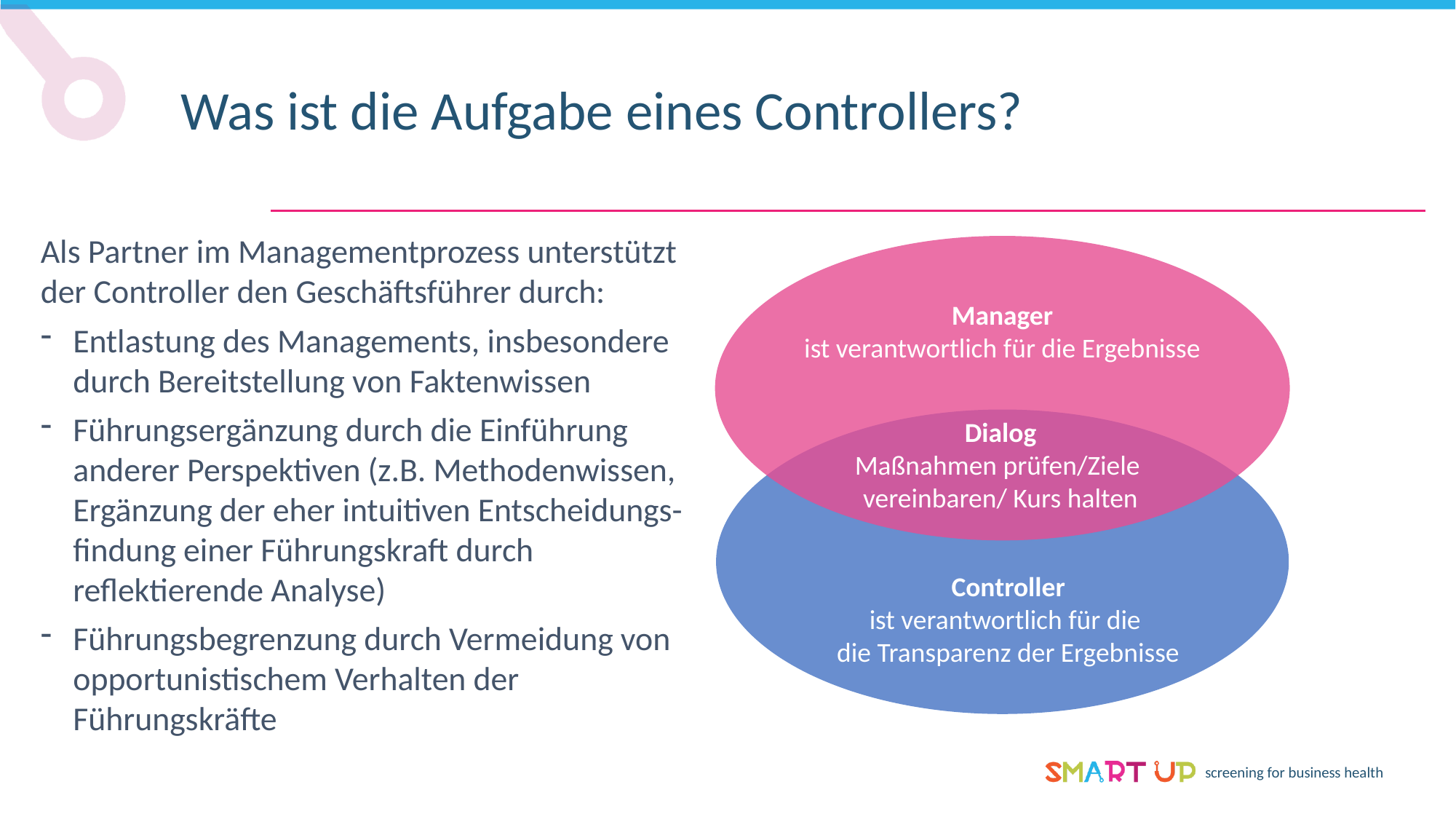

Was ist die Aufgabe eines Controllers?
Als Partner im Managementprozess unterstützt der Controller den Geschäftsführer durch:
Entlastung des Managements, insbesondere durch Bereitstellung von Faktenwissen
Führungsergänzung durch die Einführung anderer Perspektiven (z.B. Methodenwissen, Ergänzung der eher intuitiven Entscheidungs-findung einer Führungskraft durch reflektierende Analyse)
Führungsbegrenzung durch Vermeidung von opportunistischem Verhalten der Führungskräfte

Manager
ist verantwortlich für die Ergebnisse
Dialog
Maßnahmen prüfen/Ziele
vereinbaren/ Kurs halten
Controller
ist verantwortlich für die
die Transparenz der Ergebnisse